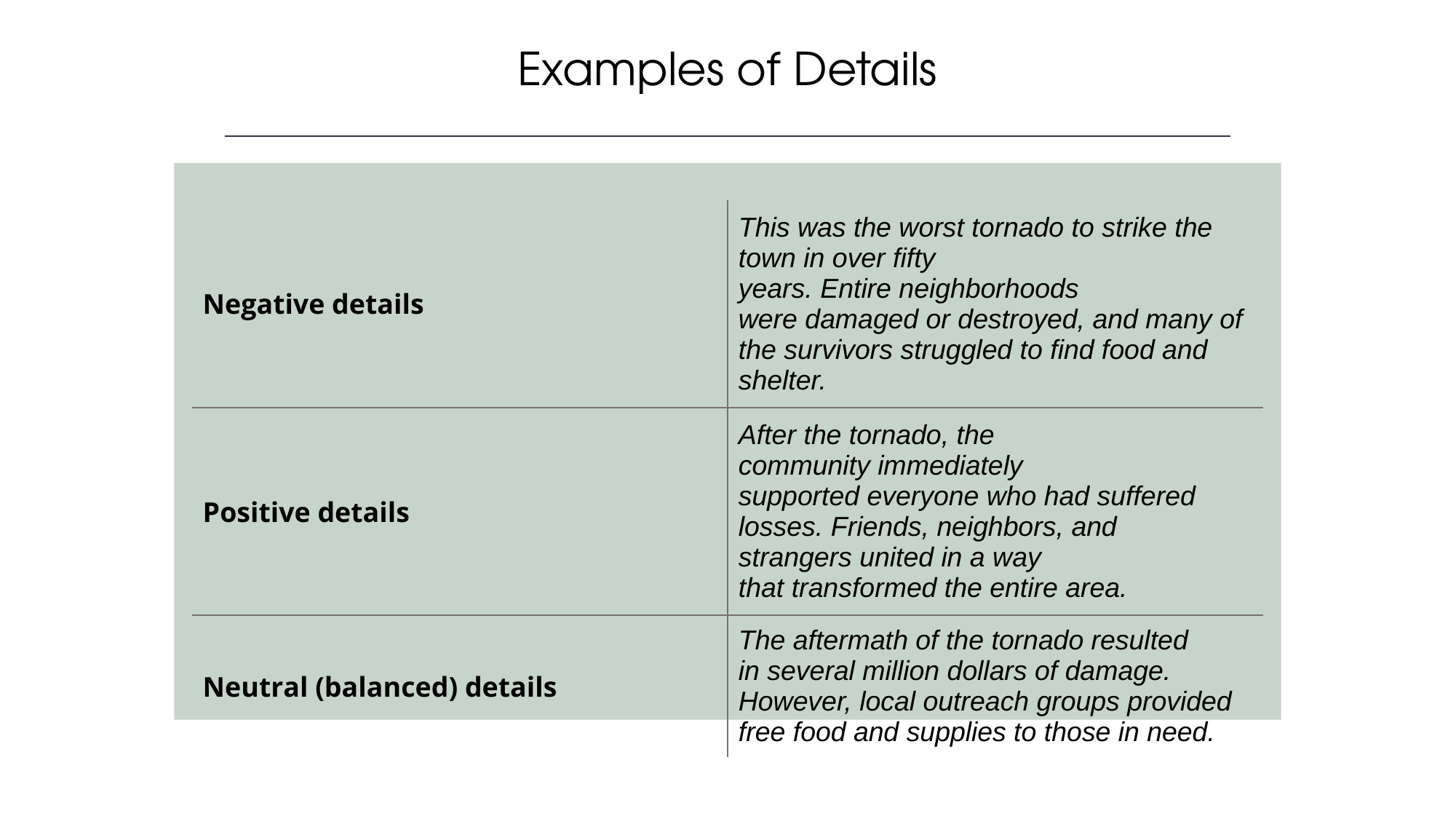

Examples of Details
HAWKES LEARNING

| Negative details | This was the worst tornado to strike the town in over fifty years. Entire neighborhoods were damaged or destroyed, and many of the survivors struggled to find food and shelter. |
| --- | --- |
| Positive details | After the tornado, the community immediately supported everyone who had suffered losses. Friends, neighbors, and strangers united in a way that transformed the entire area. |
| Neutral (balanced) details | The aftermath of the tornado resulted in several million dollars of damage. However, local outreach groups provided free food and supplies to those in need. |